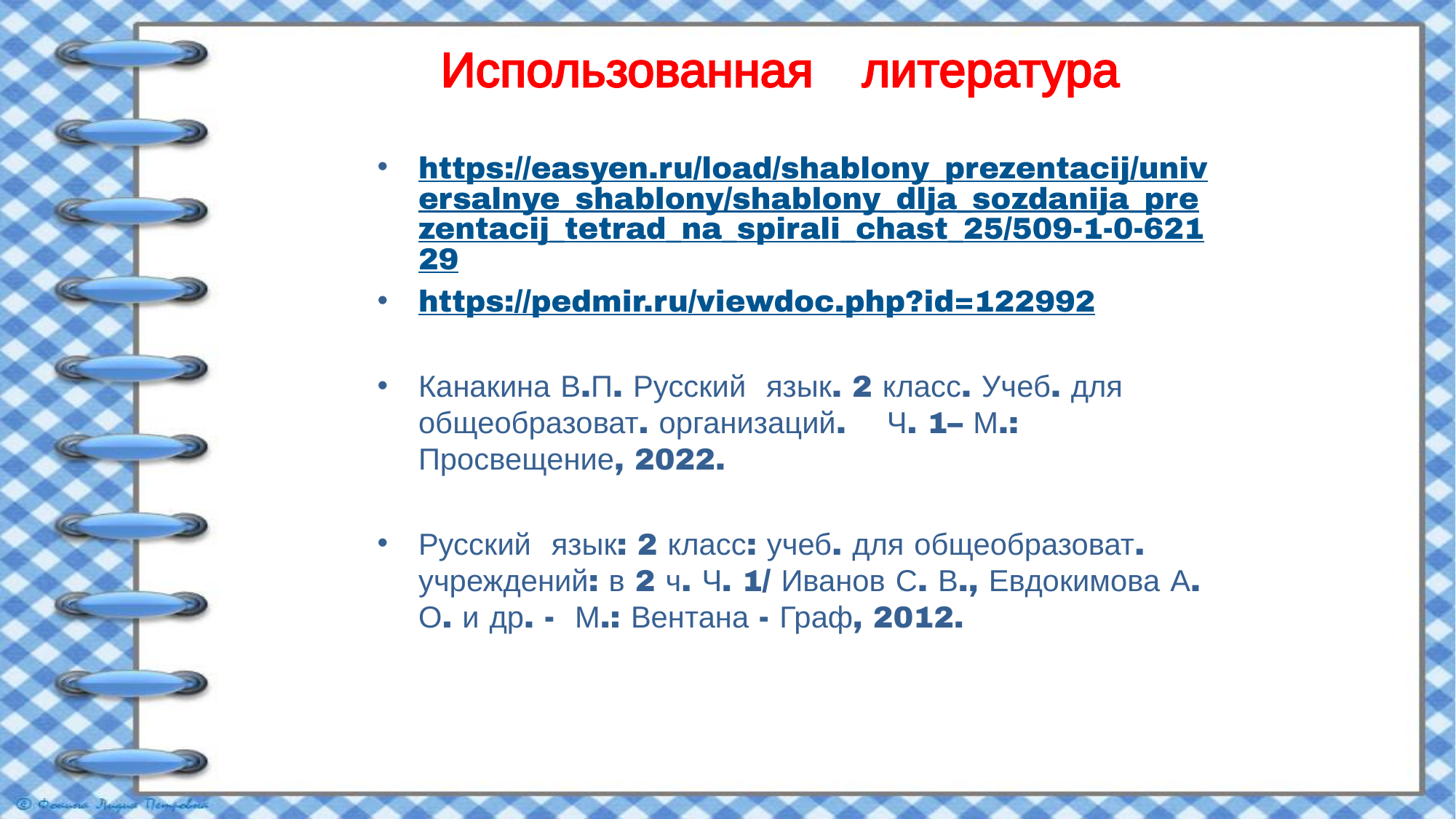

# Использованная   литература
https://easyen.ru/load/shablony_prezentacij/universalnye_shablony/shablony_dlja_sozdanija_prezentacij_tetrad_na_spirali_chast_25/509-1-0-62129
https://pedmir.ru/viewdoc.php?id=122992

Канакина В.П. Русский  язык. 2 класс. Учеб. для общеобразоват. организаций.    Ч. 1– М.: Просвещение, 2022.

Русский  язык: 2 класс: учеб. для общеобразоват. учреждений: в 2 ч. Ч. 1/ Иванов С. В., Евдокимова А. О. и др. -  М.: Вентана - Граф, 2012.